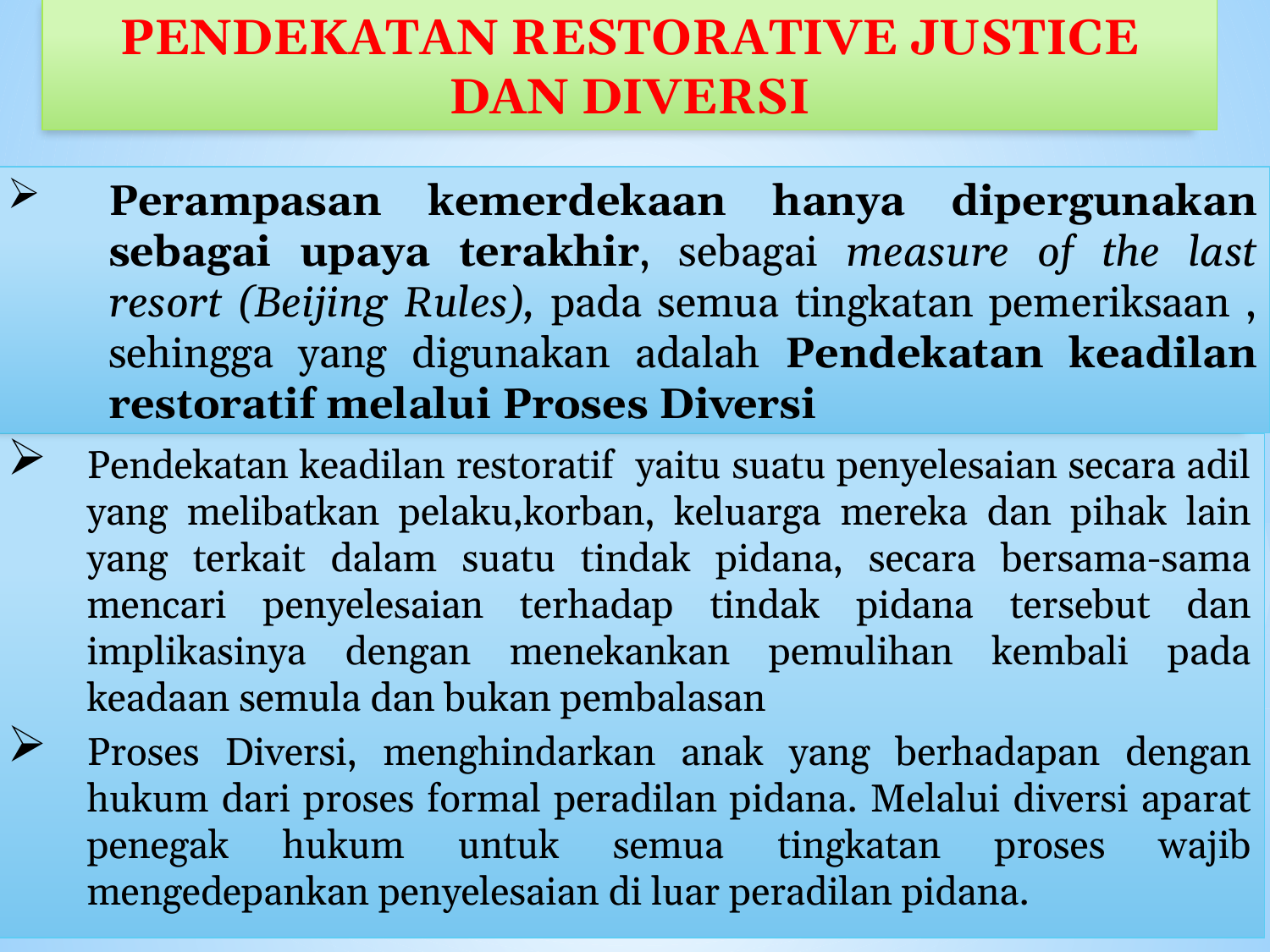

PENDEKATAN RESTORATIVE JUSTICE DAN DIVERSI
Perampasan kemerdekaan hanya dipergunakan sebagai upaya terakhir, sebagai measure of the last resort (Beijing Rules), pada semua tingkatan pemeriksaan , sehingga yang digunakan adalah Pendekatan keadilan restoratif melalui Proses Diversi
Pendekatan keadilan restoratif  yaitu suatu penyelesaian secara adil yang melibatkan pelaku,korban, keluarga mereka dan pihak lain yang terkait dalam suatu tindak pidana, secara bersama-sama mencari penyelesaian terhadap tindak pidana tersebut dan implikasinya dengan menekankan pemulihan kembali pada keadaan semula dan bukan pembalasan
Proses Diversi, menghindarkan anak yang berhadapan dengan hukum dari proses formal peradilan pidana. Melalui diversi aparat penegak hukum untuk semua tingkatan proses wajib mengedepankan penyelesaian di luar peradilan pidana.